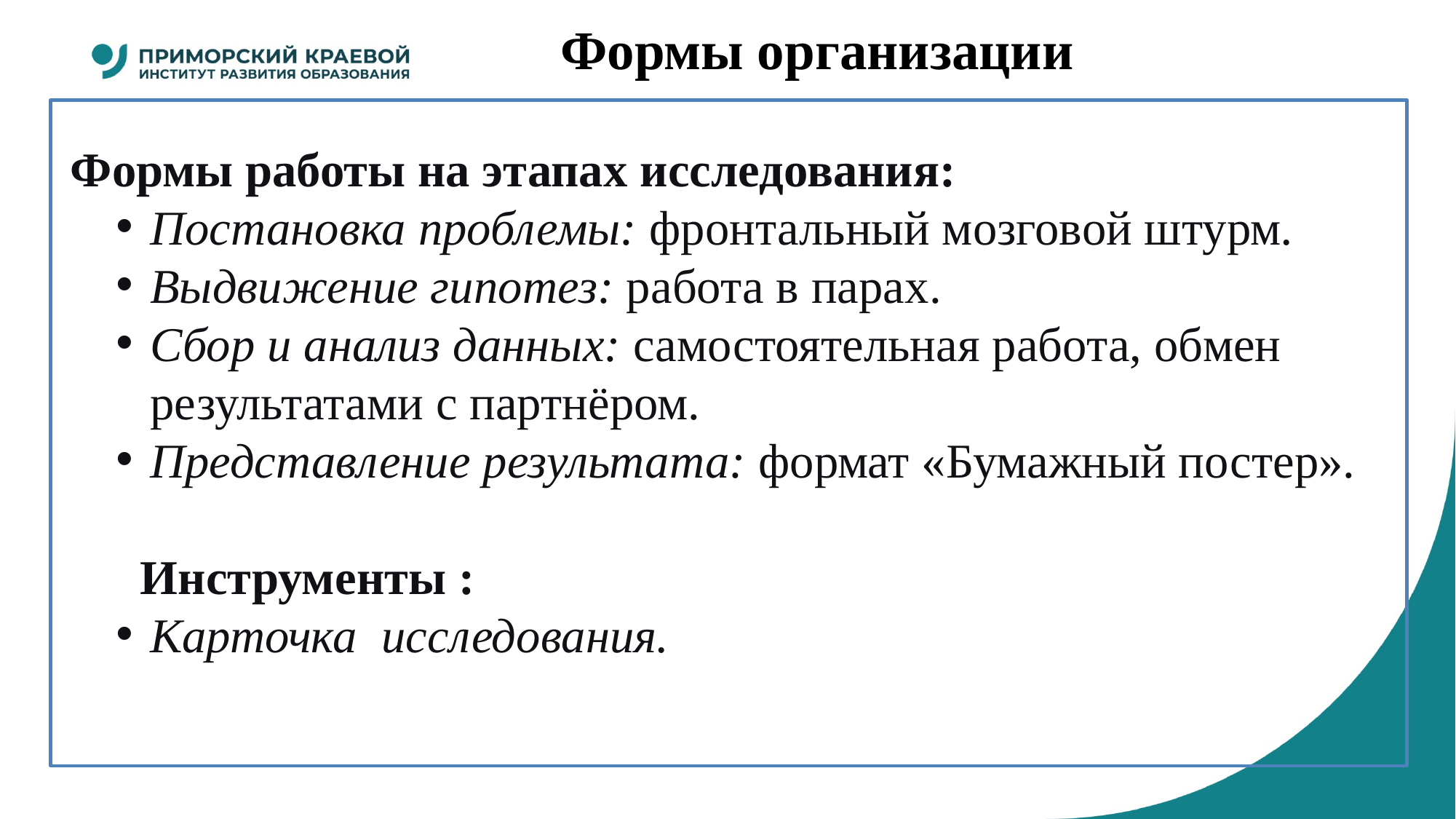

# Формы организации

 Формы работы на этапах исследования:
Постановка проблемы: фронтальный мозговой штурм.
Выдвижение гипотез: работа в парах.
Сбор и анализ данных: самостоятельная работа, обмен результатами с партнёром.
Представление результата: формат «Бумажный постер».

  Инструменты :
Карточка  исследования.